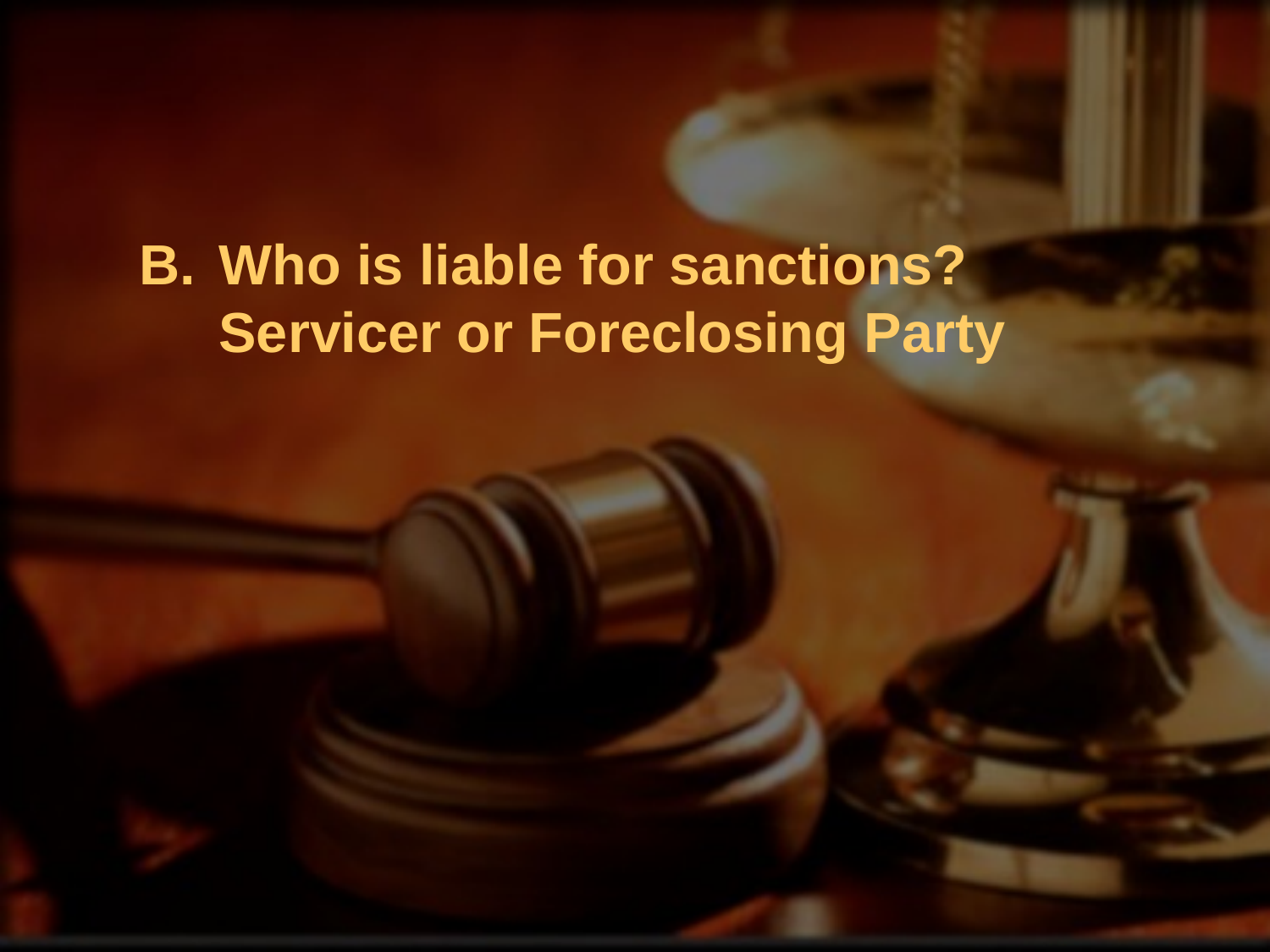

Who is liable for sanctions? 	  Servicer or Foreclosing Party